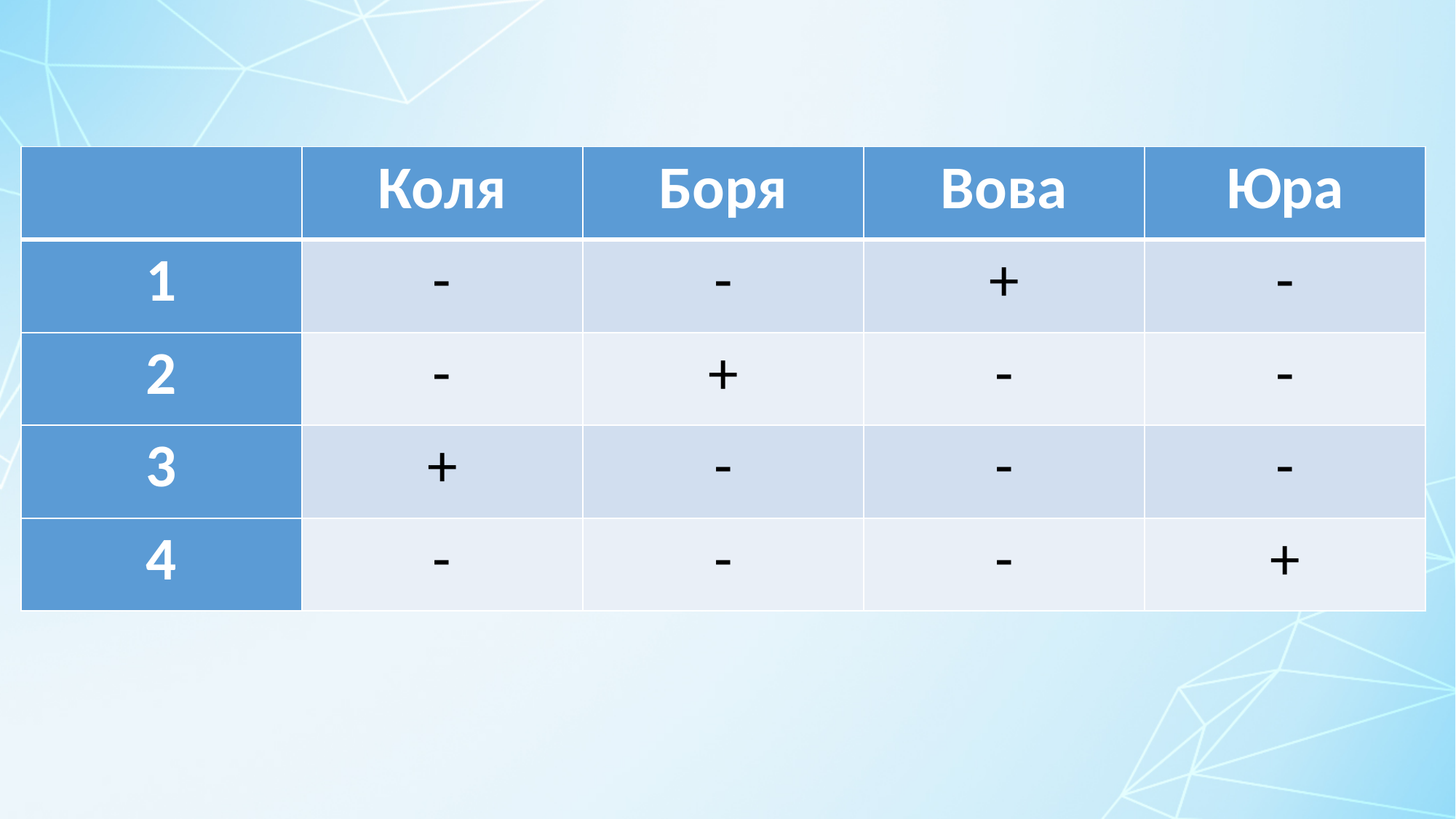

#
|  | Коля | Боря | Вова | Юра |
| --- | --- | --- | --- | --- |
| 1 | - | - | + | - |
| 2 | - | + | - | - |
| 3 | + | - | - | - |
| 4 | - | - | - | + |